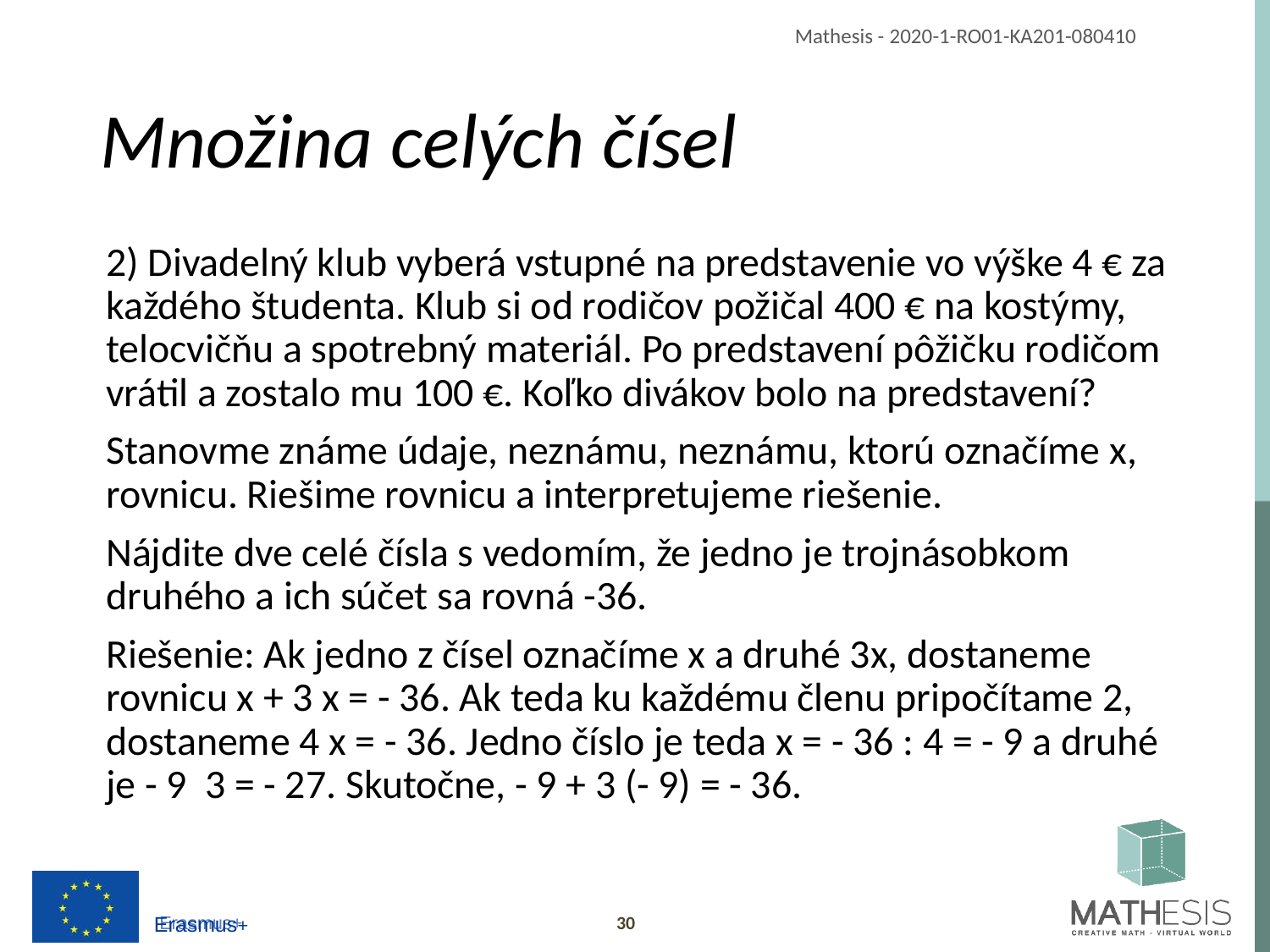

# Množina celých čísel
2) Divadelný klub vyberá vstupné na predstavenie vo výške 4 € za každého študenta. Klub si od rodičov požičal 400 € na kostýmy, telocvičňu a spotrebný materiál. Po predstavení pôžičku rodičom vrátil a zostalo mu 100 €. Koľko divákov bolo na predstavení?
Stanovme známe údaje, neznámu, neznámu, ktorú označíme x, rovnicu. Riešime rovnicu a interpretujeme riešenie.
Nájdite dve celé čísla s vedomím, že jedno je trojnásobkom druhého a ich súčet sa rovná -36.
Riešenie: Ak jedno z čísel označíme x a druhé 3x, dostaneme rovnicu x + 3 x = - 36. Ak teda ku každému členu pripočítame 2, dostaneme 4 x = - 36. Jedno číslo je teda x = - 36 : 4 = - 9 a druhé je - 9  3 = - 27. Skutočne, - 9 + 3 (- 9) = - 36.